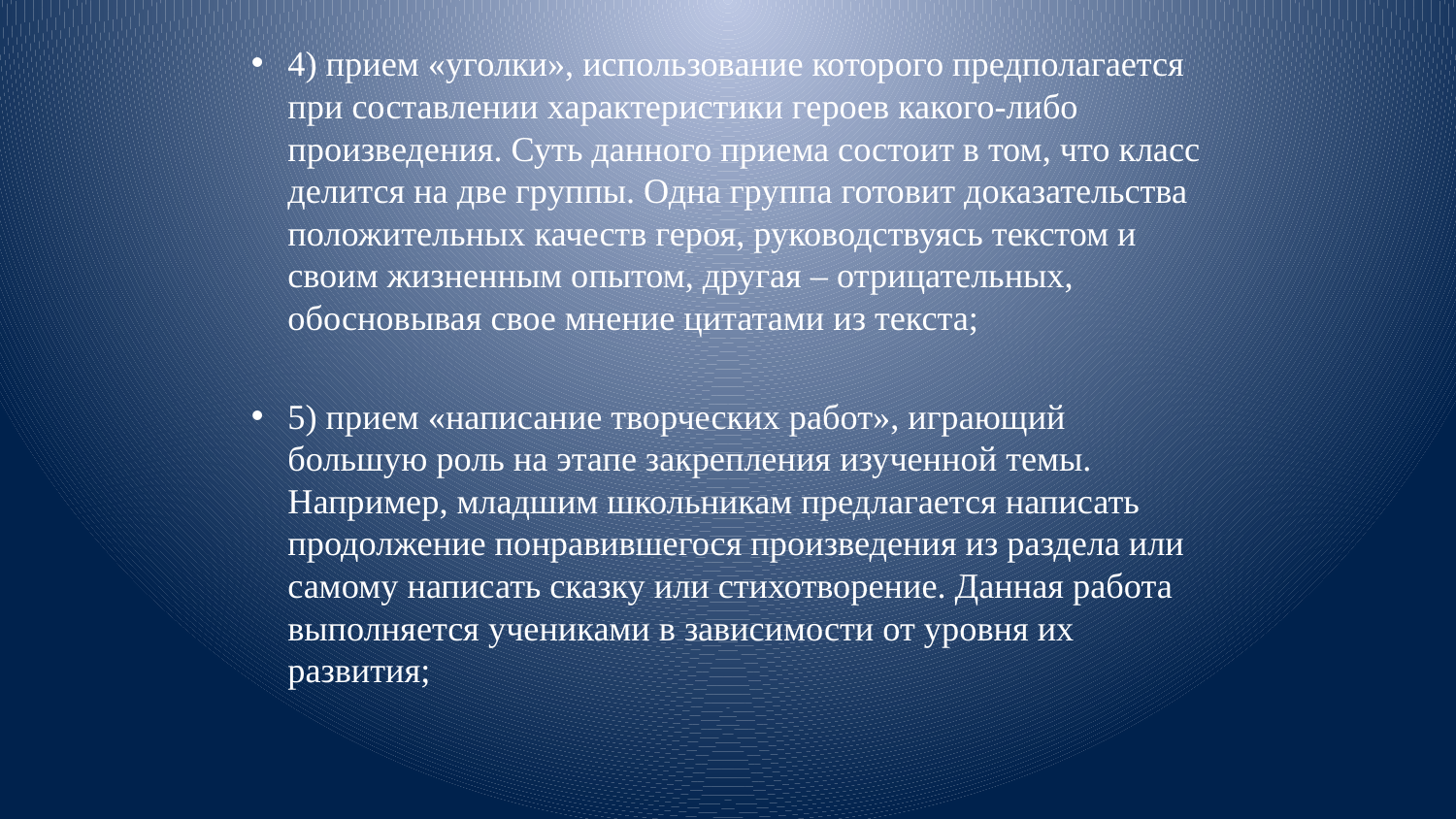

4) прием «уголки», использование которого предполагается при составлении характеристики героев какого-либо произведения. Суть данного приема состоит в том, что класс делится на две группы. Одна группа готовит доказательства положительных качеств героя, руководствуясь текстом и своим жизненным опытом, другая – отрицательных, обосновывая свое мнение цитатами из текста;

5) прием «написание творческих работ», играющий большую роль на этапе закрепления изученной темы. Например, младшим школьникам предлагается написать продолжение понравившегося произведения из раздела или самому написать сказку или стихотворение. Данная работа выполняется учениками в зависимости от уровня их развития;